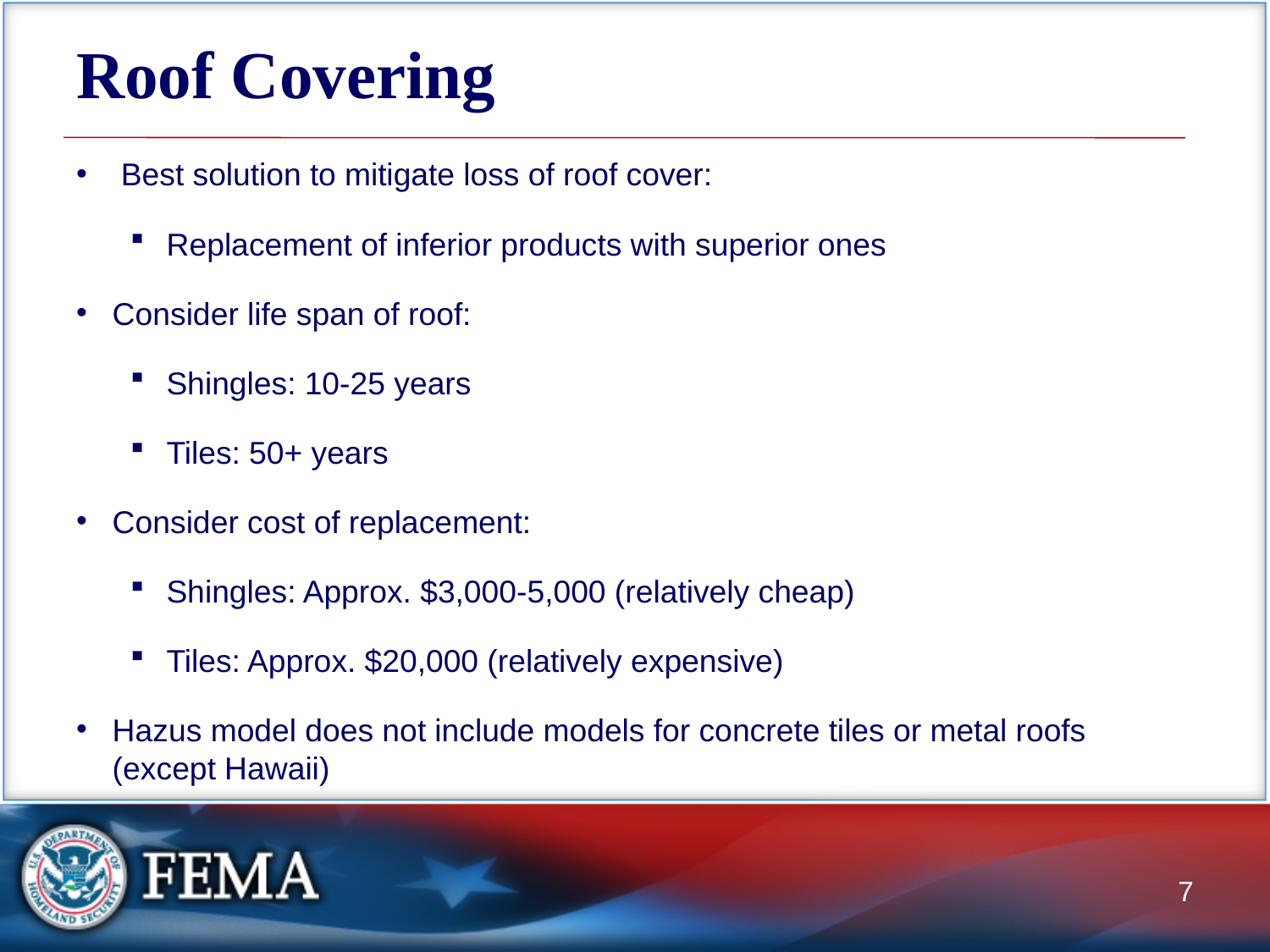

# Roof Covering
 Best solution to mitigate loss of roof cover:
Replacement of inferior products with superior ones
Consider life span of roof:
Shingles: 10-25 years
Tiles: 50+ years
Consider cost of replacement:
Shingles: Approx. $3,000-5,000 (relatively cheap)
Tiles: Approx. $20,000 (relatively expensive)
Hazus model does not include models for concrete tiles or metal roofs (except Hawaii)
7